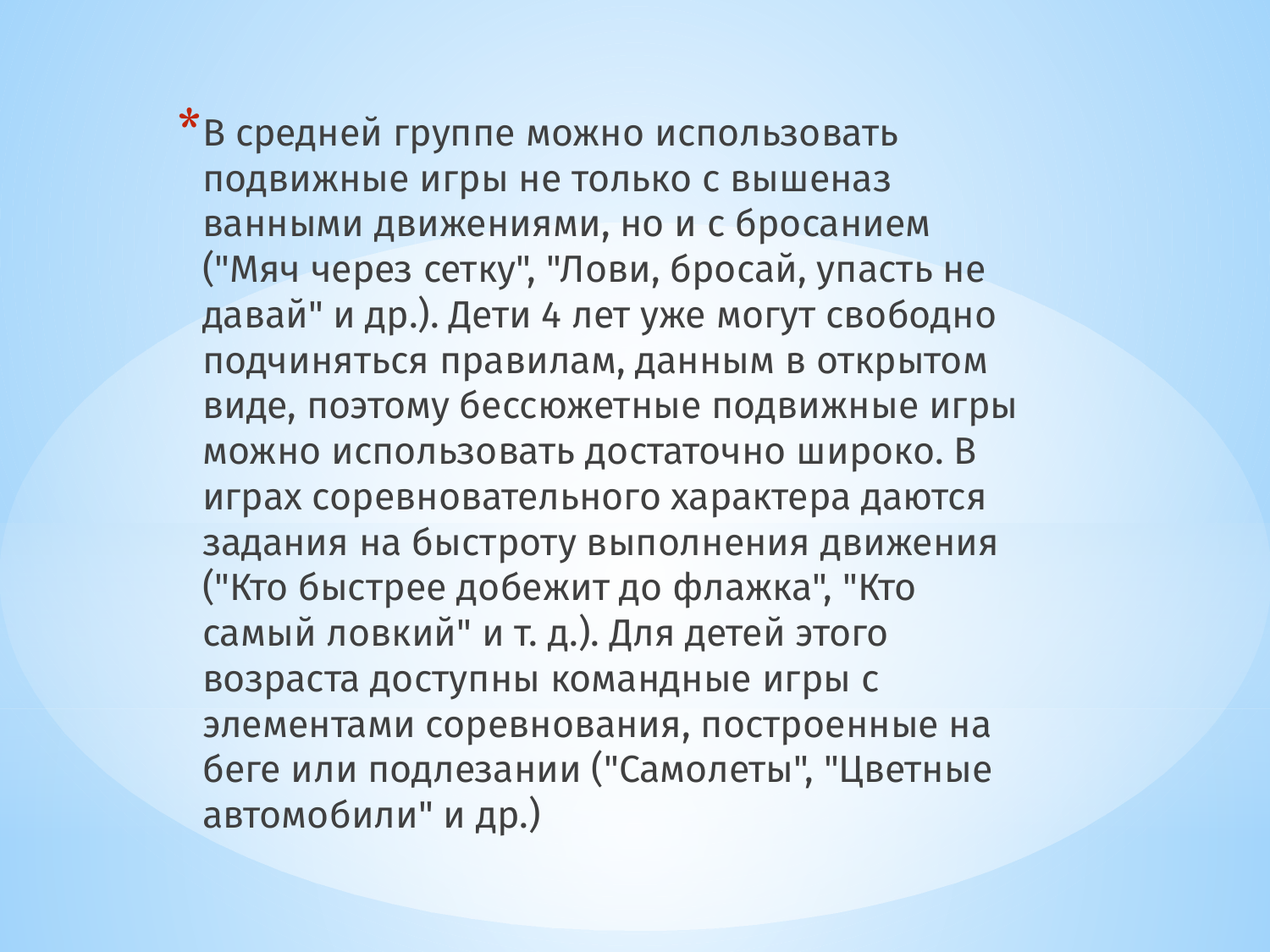

В средней группе можно использовать подвижные игры не только с вышеназ­ванными движениями, но и с бросанием ("Мяч через сетку", "Лови, бросай, упасть не давай" и др.). Дети 4 лет уже могут свободно подчиняться правилам, данным в открытом виде, поэтому бессюжетные подвижные игры можно использовать до­статочно широко. В играх соревновательного характера даются задания на быст­роту выполнения движения ("Кто быстрее добежит до флажка", "Кто самый лов­кий" и т. д.). Для детей этого возраста доступны командные игры с элементами со­ревнования, построенные на беге или подлезании ("Самолеты", "Цветные автомо­били" и др.)